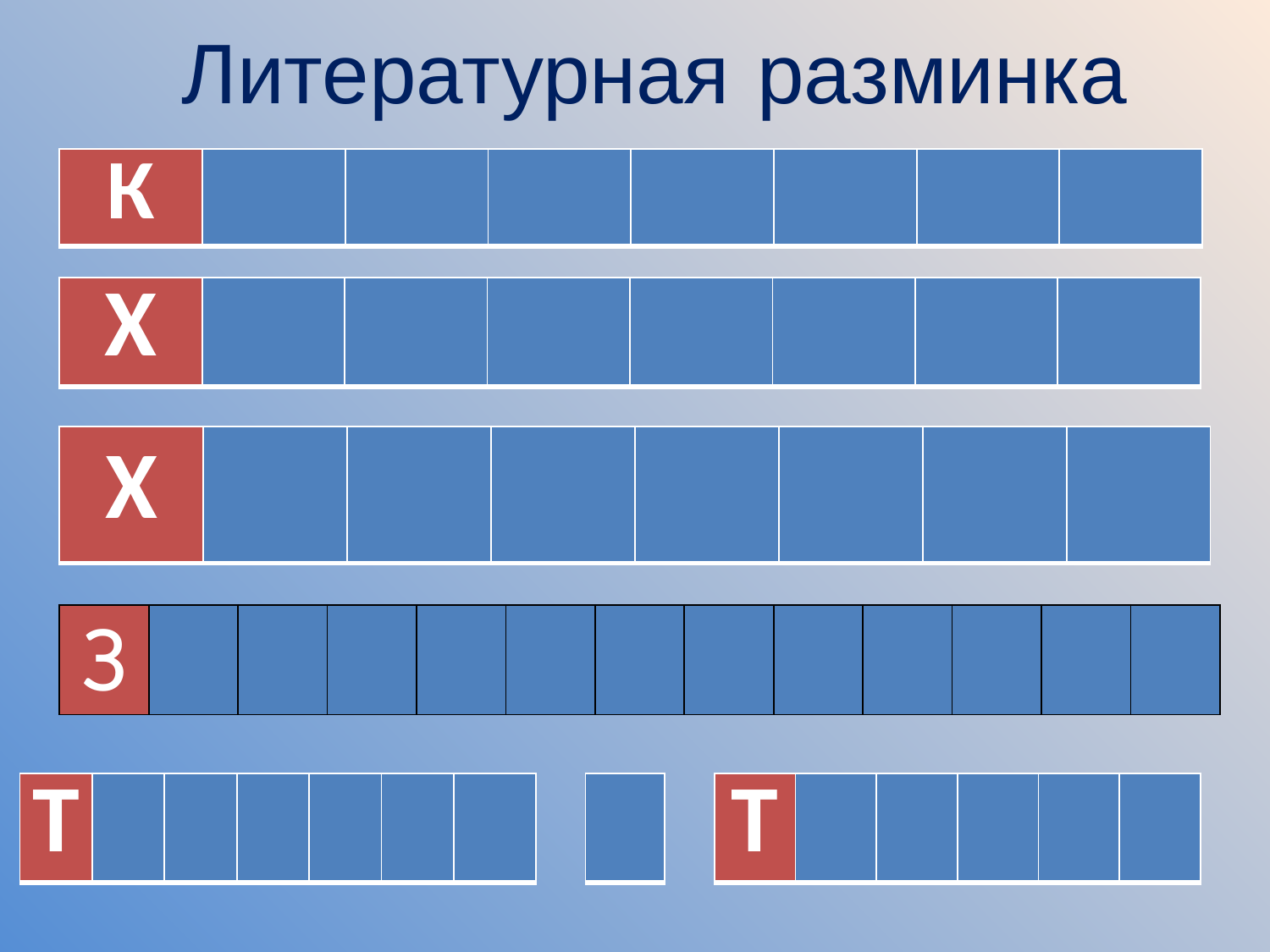

# Литературная разминка
| К |  |  |  |  |  |  |  |
| --- | --- | --- | --- | --- | --- | --- | --- |
| Х |  |  |  |  |  |  |  |
| --- | --- | --- | --- | --- | --- | --- | --- |
| Х |  |  |  |  |  |  |  |
| --- | --- | --- | --- | --- | --- | --- | --- |
| З |  |  |  |  |  |  |  |  |  |  |  |  |
| --- | --- | --- | --- | --- | --- | --- | --- | --- | --- | --- | --- | --- |
| Т |  |  |  |  |  |  |
| --- | --- | --- | --- | --- | --- | --- |
|  |
| --- |
| Т |  |  |  |  |  |
| --- | --- | --- | --- | --- | --- |